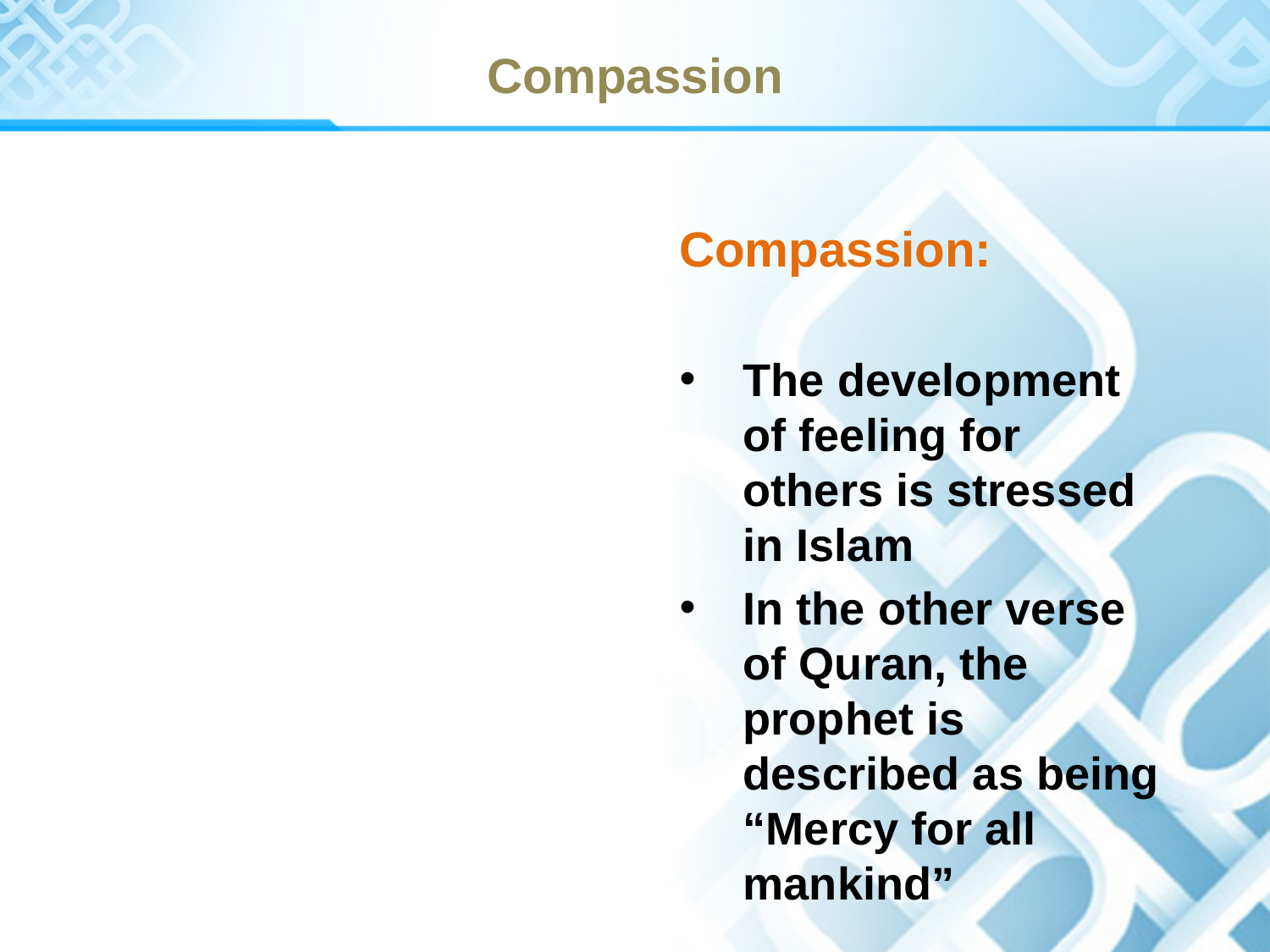

Compassion
Compassion:

The development of feeling for others is stressed in Islam
In the other verse of Quran, the prophet is described as being “Mercy for all mankind”